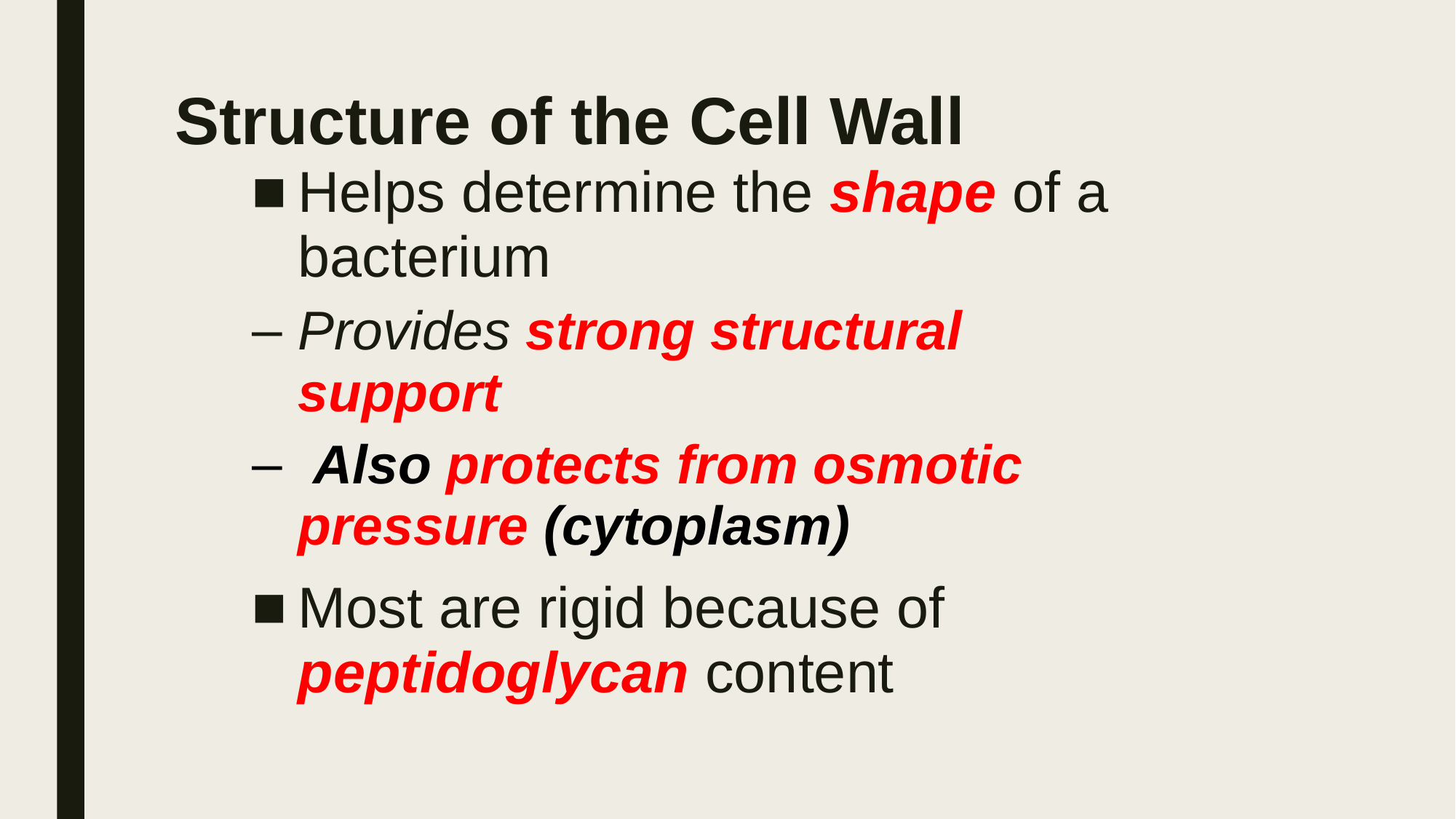

# Structure of the Cell Wall
Helps determine the shape of a bacterium
Provides strong structural support
 Also protects from osmotic pressure (cytoplasm)
Most are rigid because of peptidoglycan content